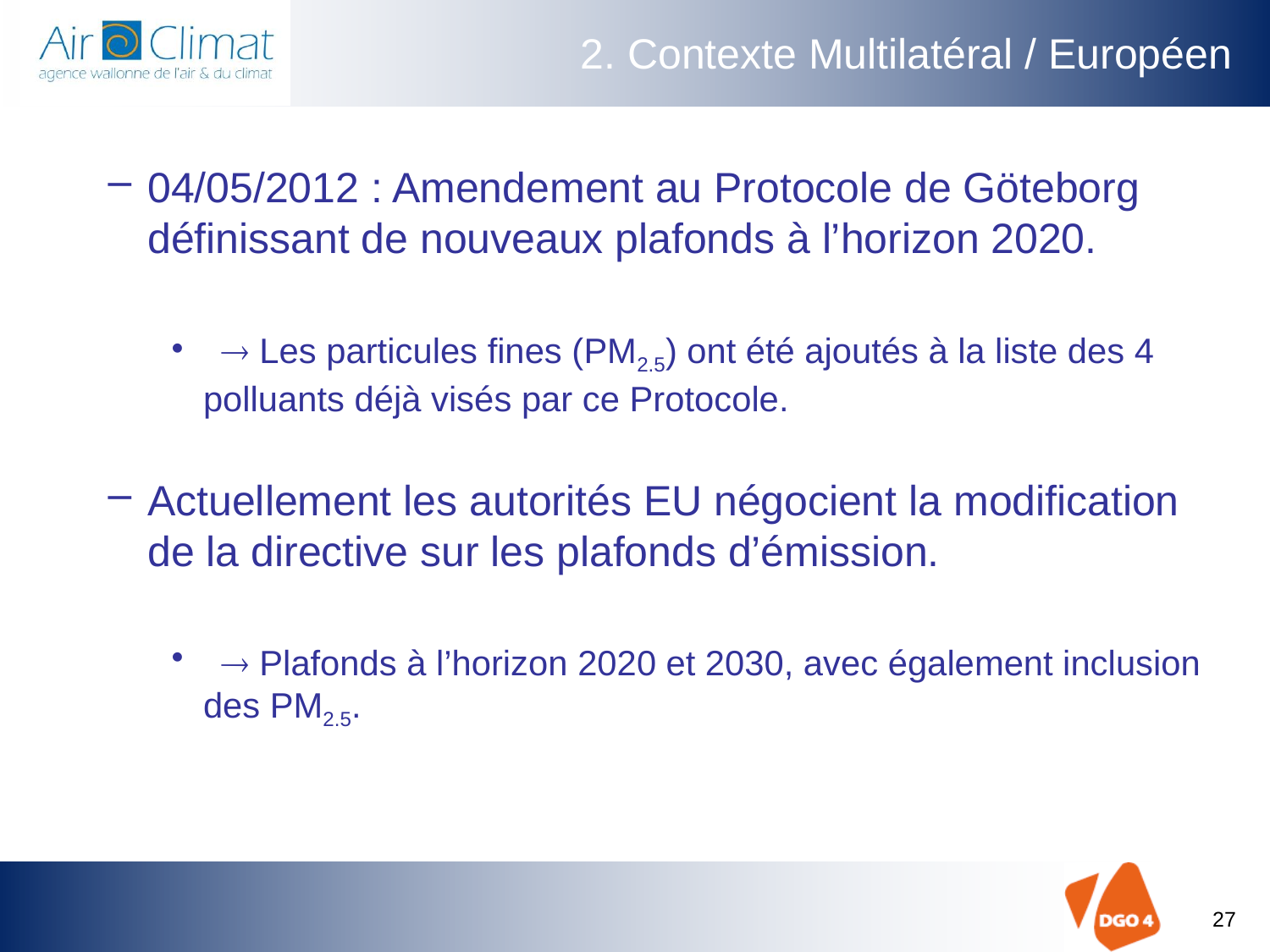

# 2. Contexte Multilatéral / Européen

04/05/2012 : Amendement au Protocole de Göteborg définissant de nouveaux plafonds à l’horizon 2020.

 → Les particules fines (PM2.5) ont été ajoutés à la liste des 4 	polluants déjà visés par ce Protocole.

Actuellement les autorités EU négocient la modification de la directive sur les plafonds d’émission.

 → Plafonds à l’horizon 2020 et 2030, avec également inclusion 	des PM2.5.

27